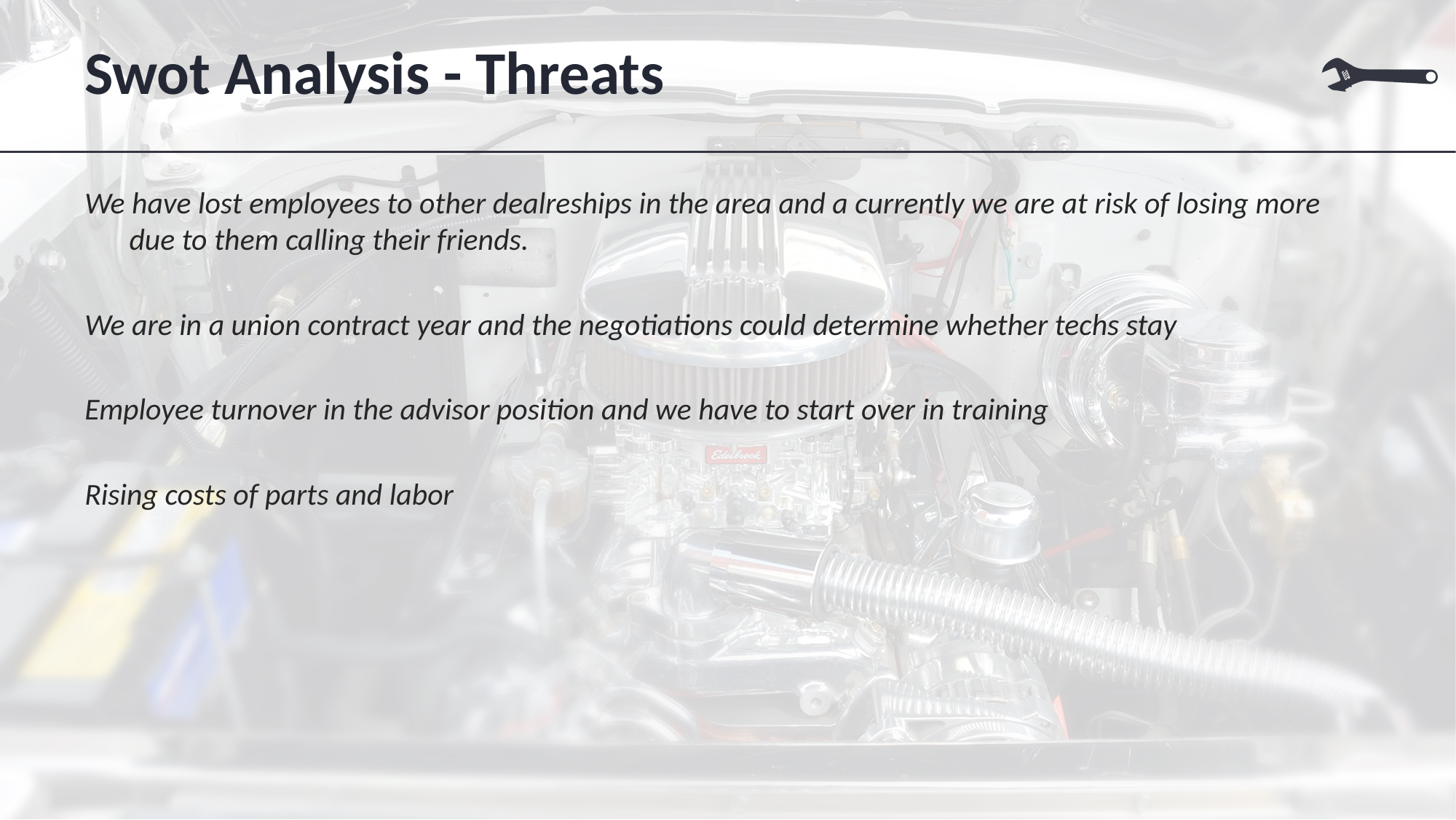

# Swot Analysis - Threats
We have lost employees to other dealreships in the area and a currently we are at risk of losing more due to them calling their friends.

We are in a union contract year and the negotiations could determine whether techs stay

Employee turnover in the advisor position and we have to start over in training

Rising costs of parts and labor